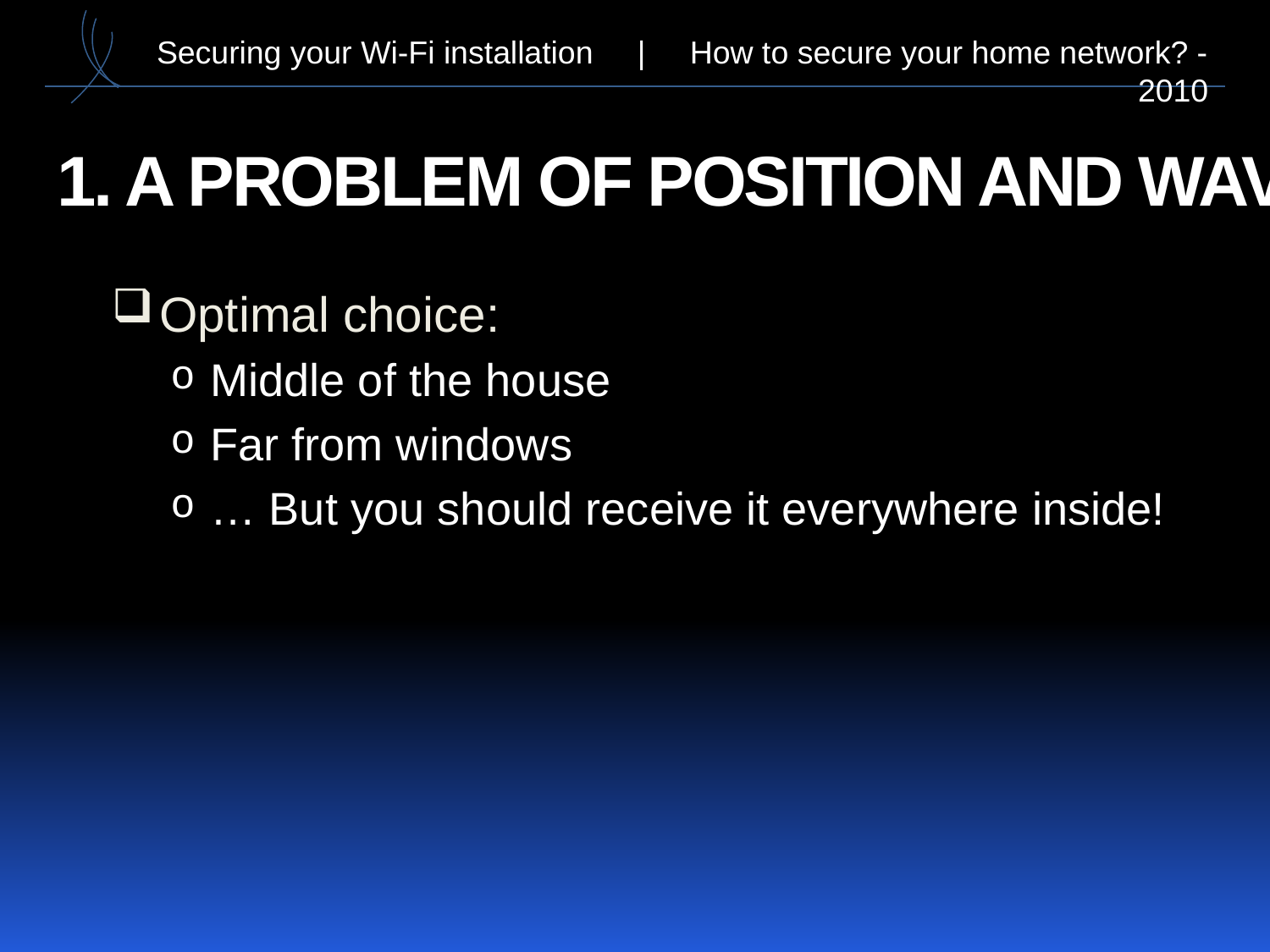

Securing your Wi-Fi installation     |     How to secure your home network? - 2010
# 1. A problem of position and waves
Optimal choice:
Middle of the house
Far from windows
… But you should receive it everywhere inside!